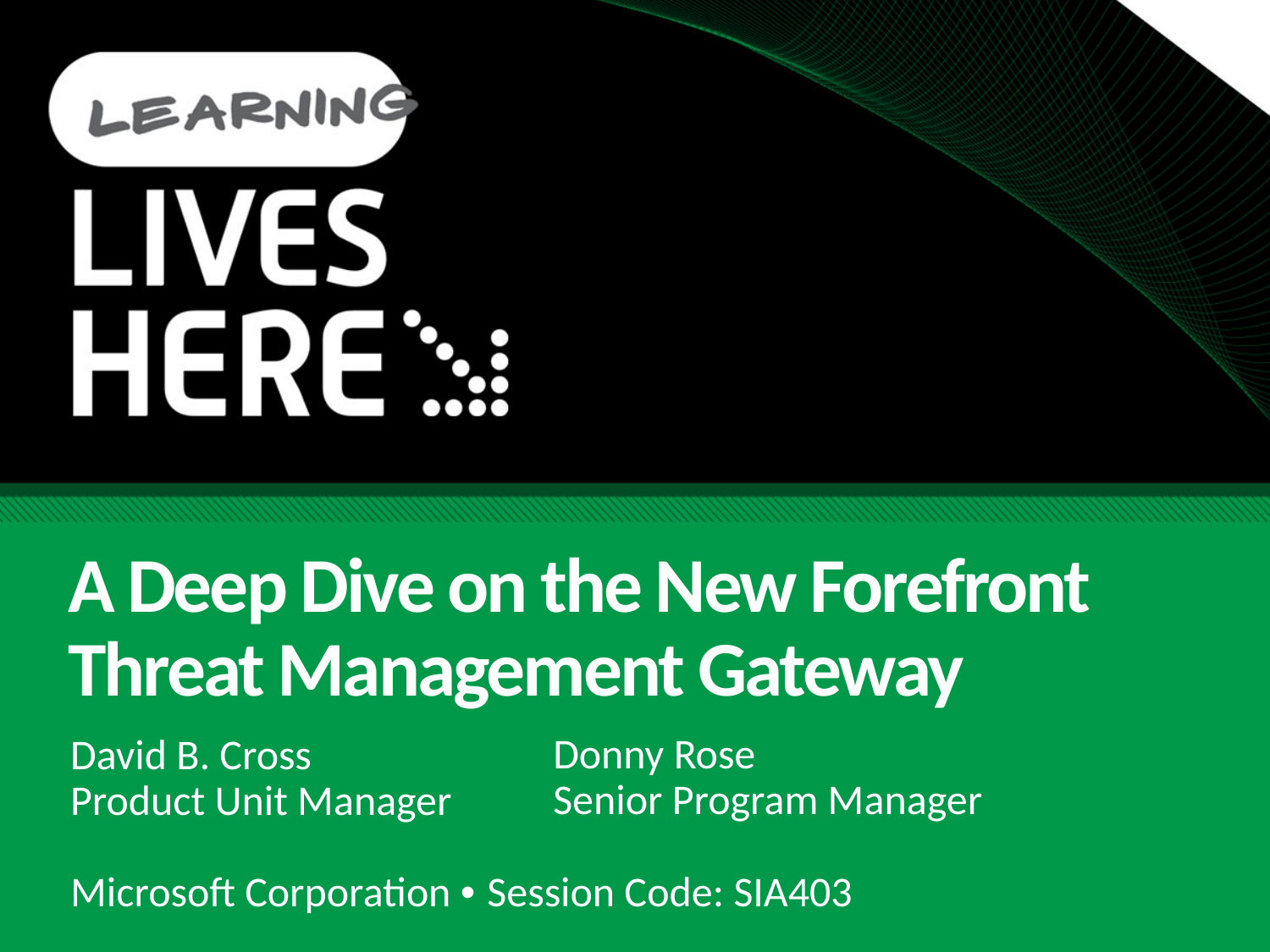

# A Deep Dive on the New Forefront Threat Management Gateway
David B. Cross
Product Unit Manager

Microsoft Corporation • Session Code: SIA403
Donny Rose
Senior Program Manager